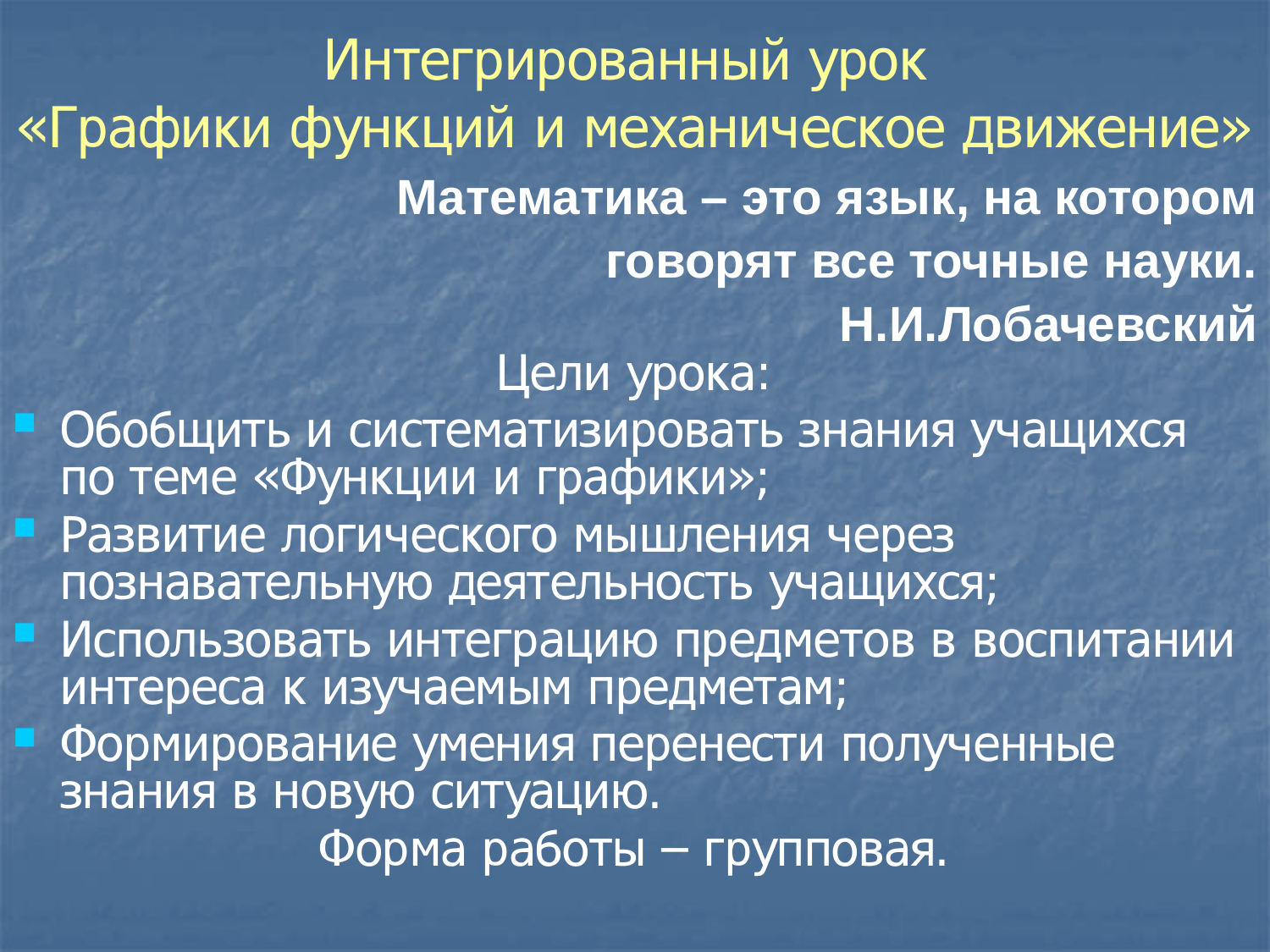

# Интегрированный урок «Графики функций и механическое движение»
Математика – это язык, на котором
говорят все точные науки.
Н.И.Лобачевский
Цели урока:
Обобщить и систематизировать знания учащихся по теме «Функции и графики»;
Развитие логического мышления через познавательную деятельность учащихся;
Использовать интеграцию предметов в воспитании интереса к изучаемым предметам;
Формирование умения перенести полученные знания в новую ситуацию.
Форма работы – групповая.